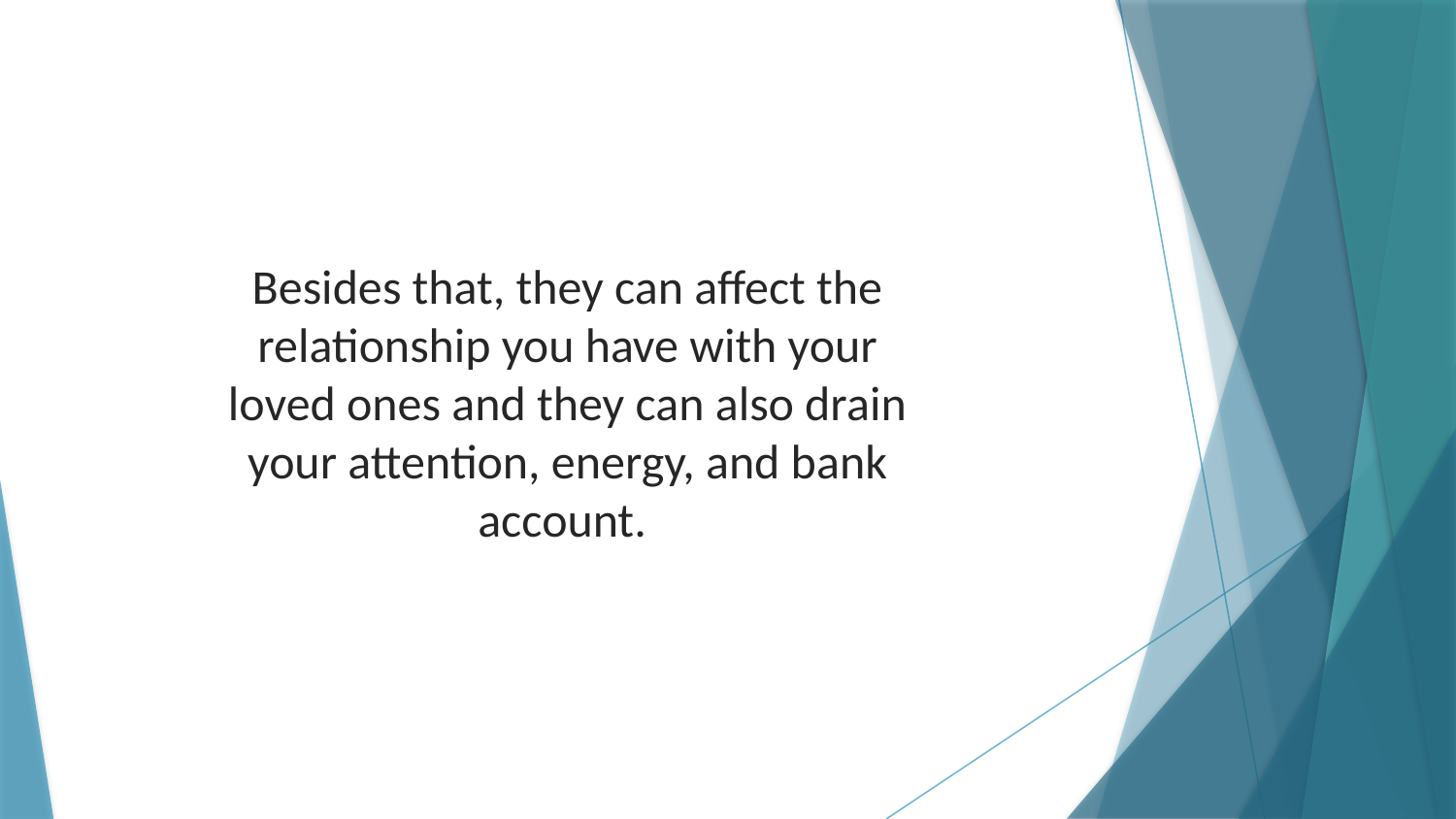

Besides that, they can affect the relationship you have with your loved ones and they can also drain your attention, energy, and bank account.